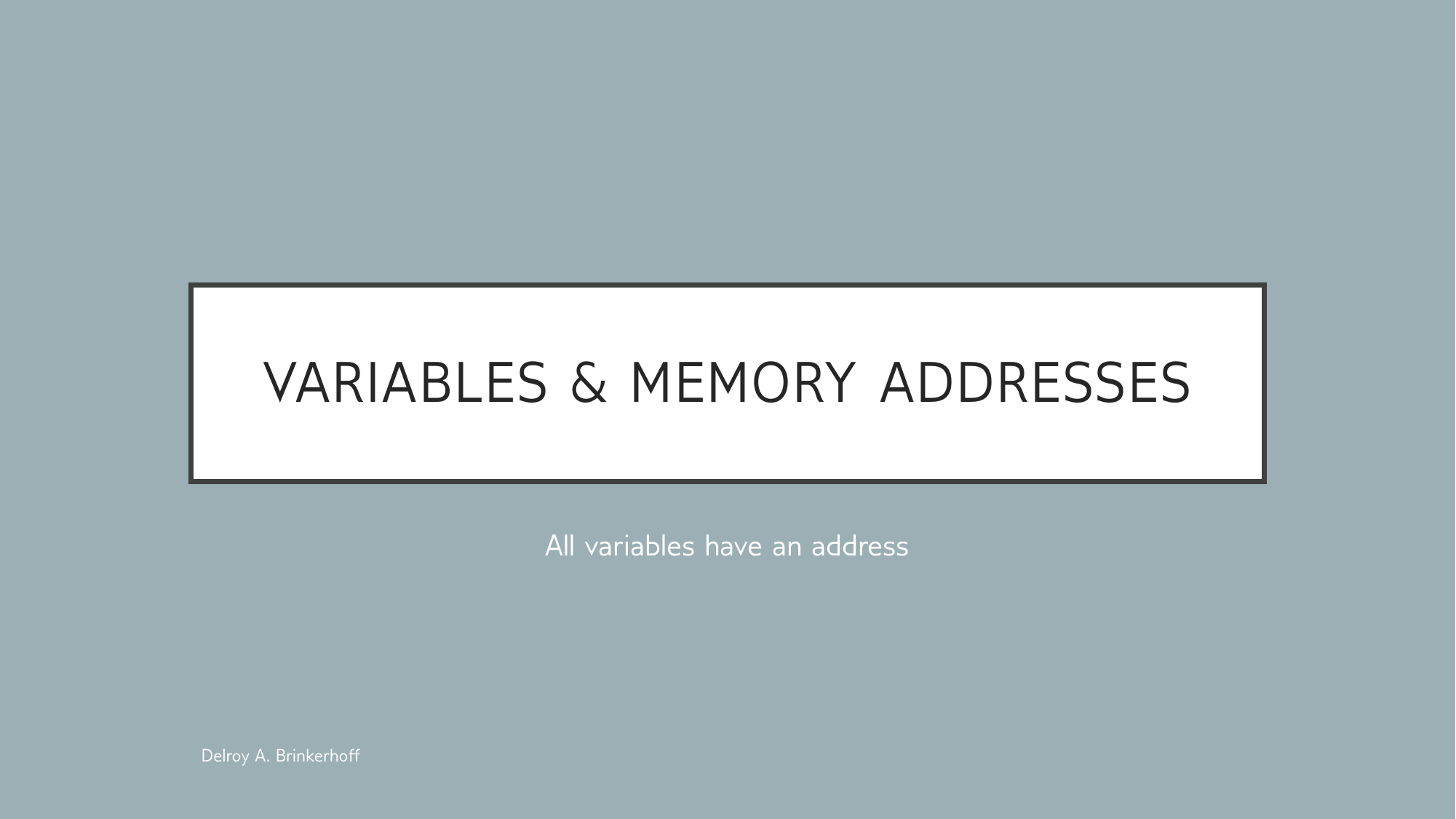

# Variables & Memory Addresses
All variables have an address
Delroy A. Brinkerhoff